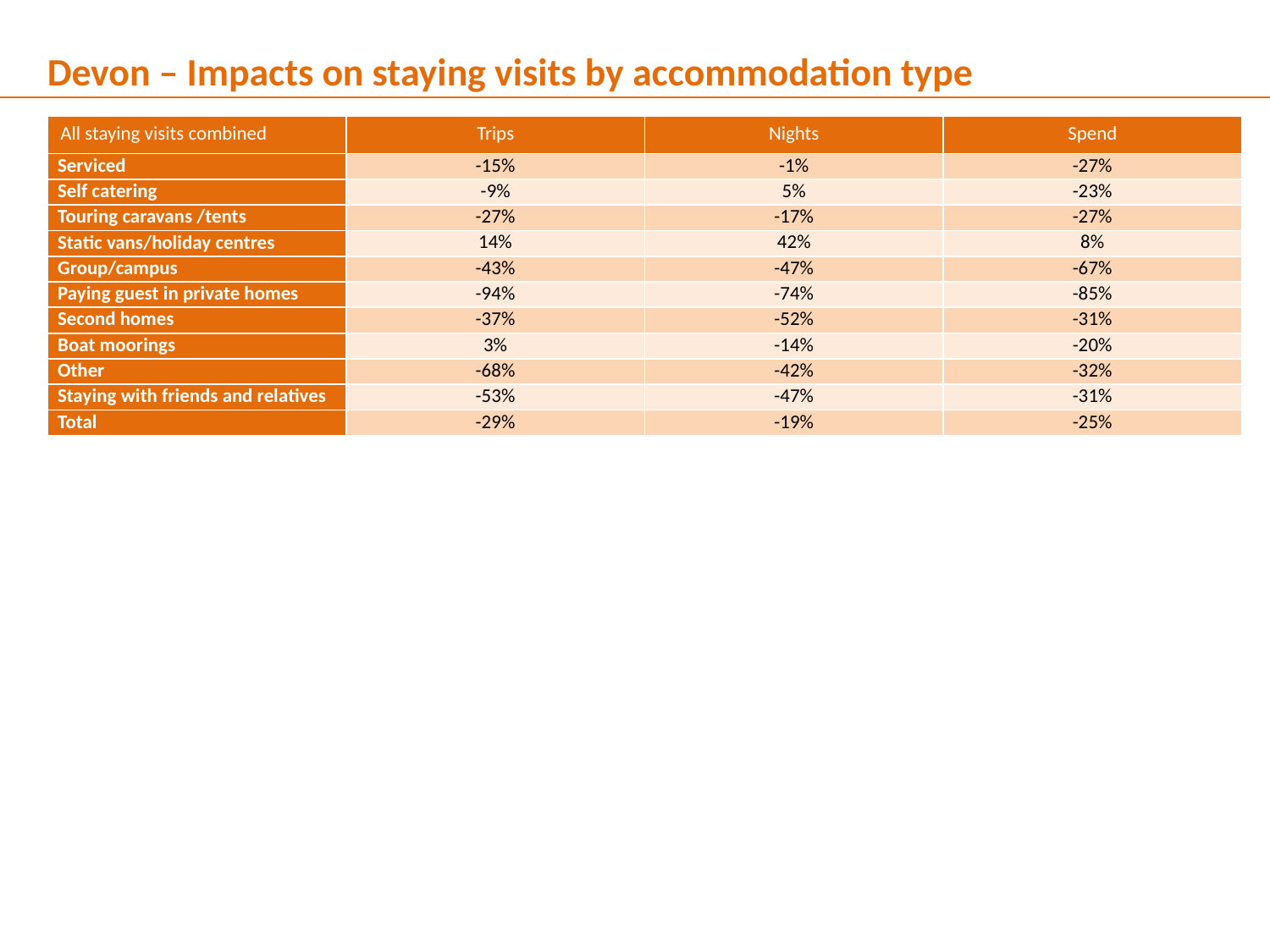

Devon – Impacts on staying visits by accommodation type

| All staying visits combined | Trips | Nights | Spend |
| --- | --- | --- | --- |
| Serviced | -15% | -1% | -27% |
| Self catering | -9% | 5% | -23% |
| Touring caravans /tents | -27% | -17% | -27% |
| Static vans/holiday centres | 14% | 42% | 8% |
| Group/campus | -43% | -47% | -67% |
| Paying guest in private homes | -94% | -74% | -85% |
| Second homes | -37% | -52% | -31% |
| Boat moorings | 3% | -14% | -20% |
| Other | -68% | -42% | -32% |
| Staying with friends and relatives | -53% | -47% | -31% |
| Total | -29% | -19% | -25% |